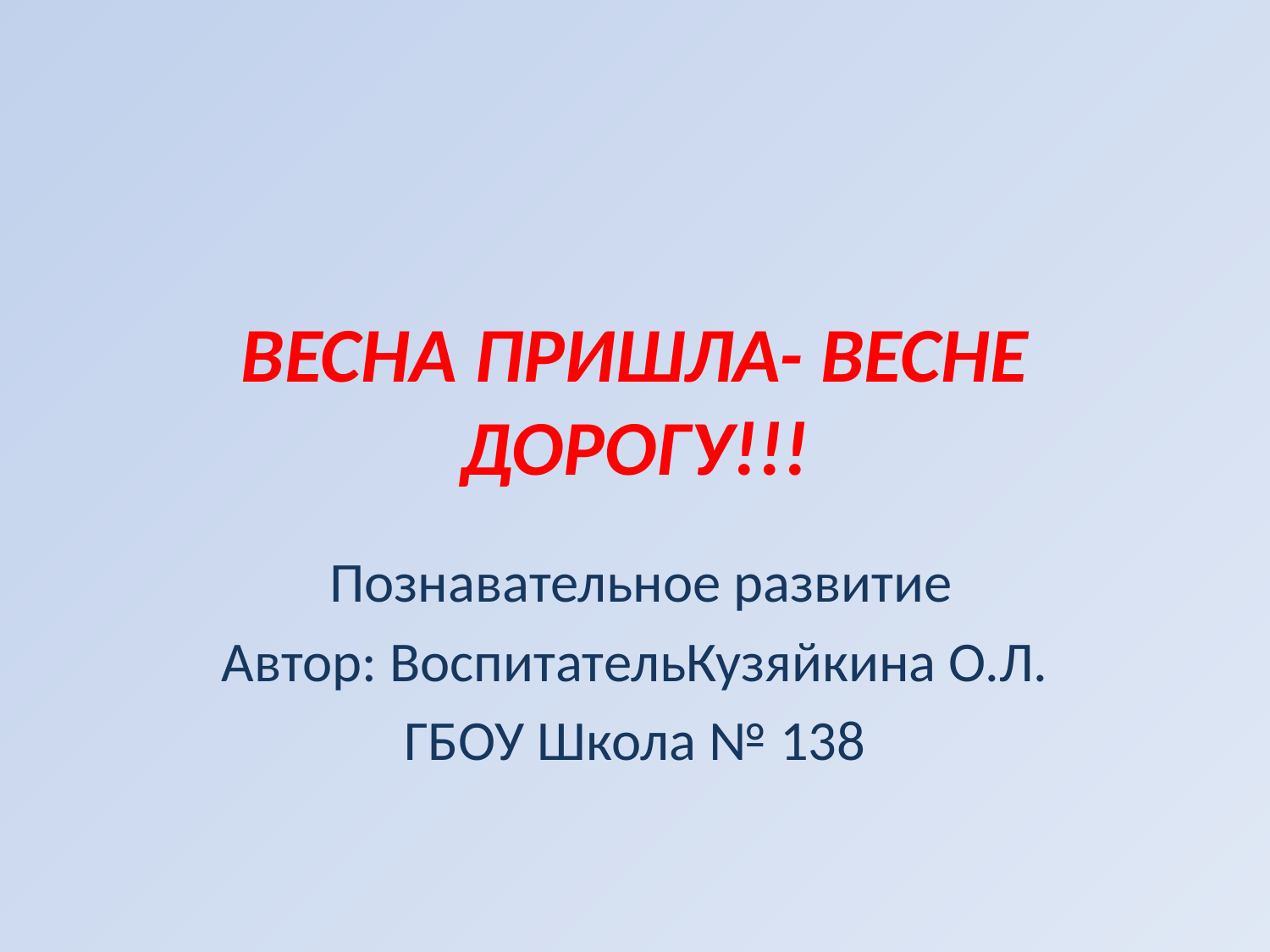

# ВЕСНА ПРИШЛА- ВЕСНЕ ДОРОГУ!!!
 Познавательное развитие
Автор: ВоспитательКузяйкина О.Л.
ГБОУ Школа № 138